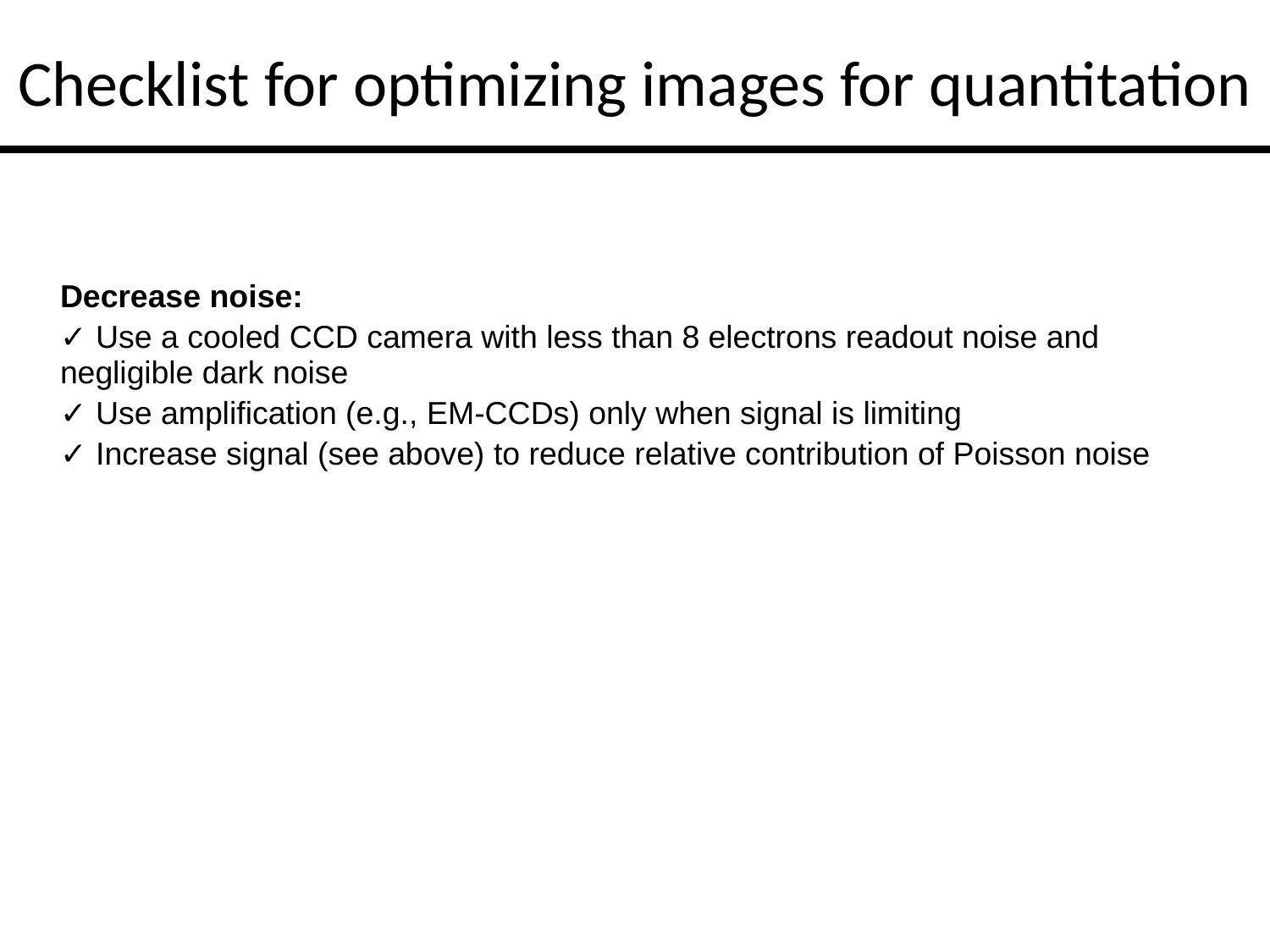

# Checklist for optimizing images for quantitation
| Decrease noise: |
| --- |
| ✓ Use a cooled CCD camera with less than 8 electrons readout noise and negligible dark noise |
| ✓ Use amplification (e.g., EM-CCDs) only when signal is limiting |
| ✓ Increase signal (see above) to reduce relative contribution of Poisson noise |